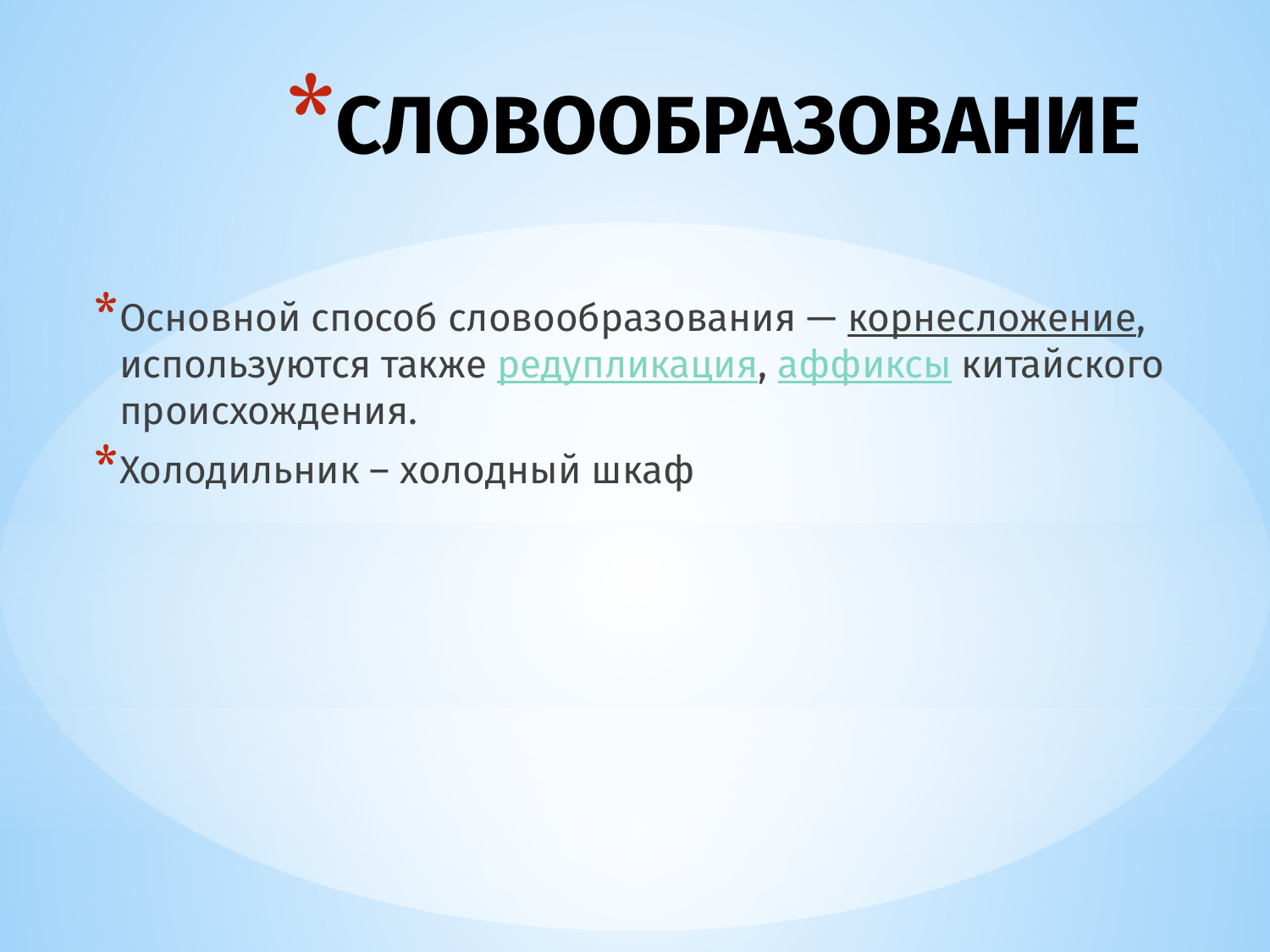

# СЛОВООБРАЗОВАНИЕ
Основной способ словообразования — корнесложение, используются также редупликация, аффиксы китайского происхождения.
Холодильник – холодный шкаф